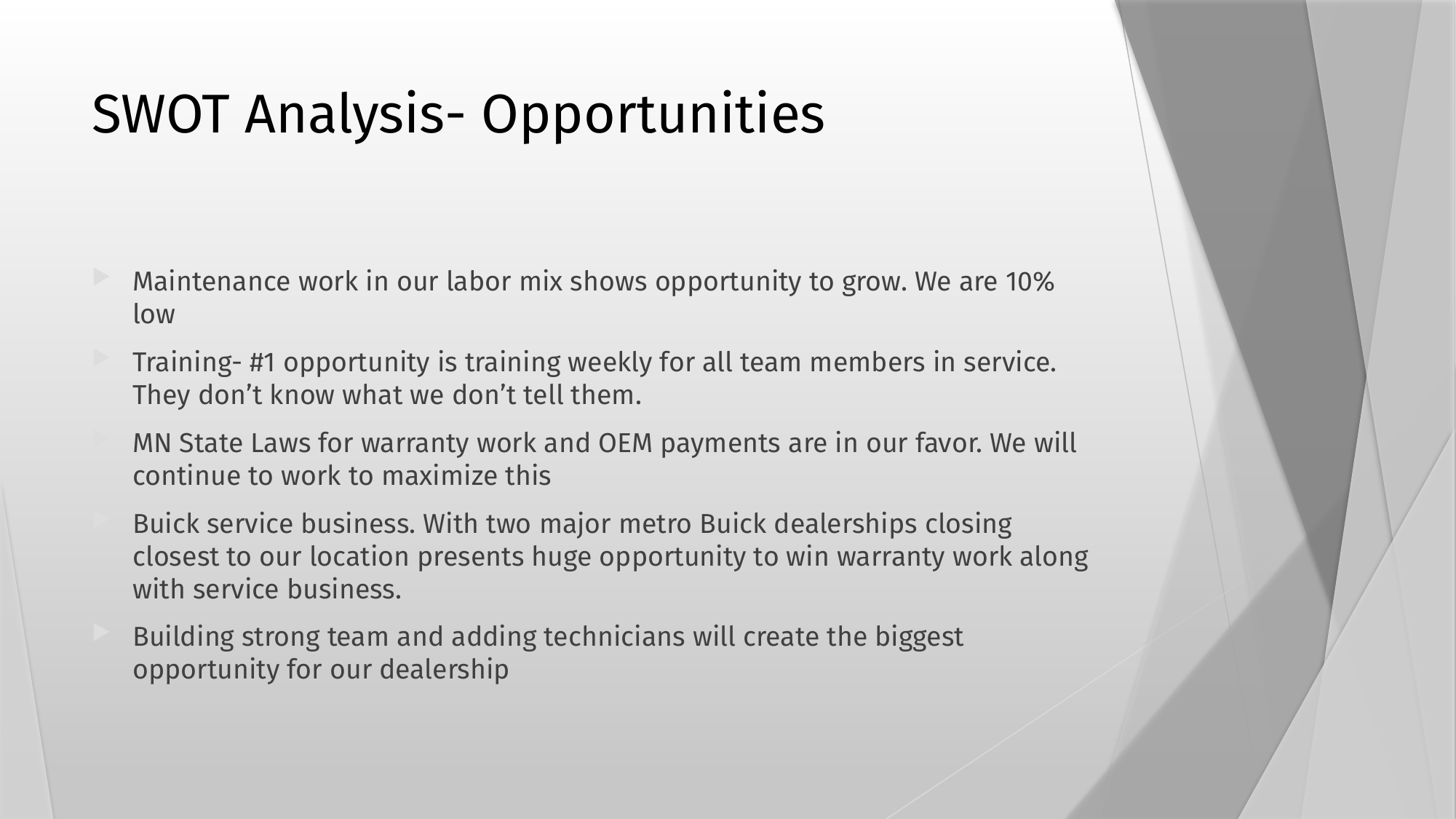

# SWOT Analysis- Opportunities
Maintenance work in our labor mix shows opportunity to grow. We are 10% low
Training- #1 opportunity is training weekly for all team members in service. They don’t know what we don’t tell them.
MN State Laws for warranty work and OEM payments are in our favor. We will continue to work to maximize this
Buick service business. With two major metro Buick dealerships closing closest to our location presents huge opportunity to win warranty work along with service business.
Building strong team and adding technicians will create the biggest opportunity for our dealership